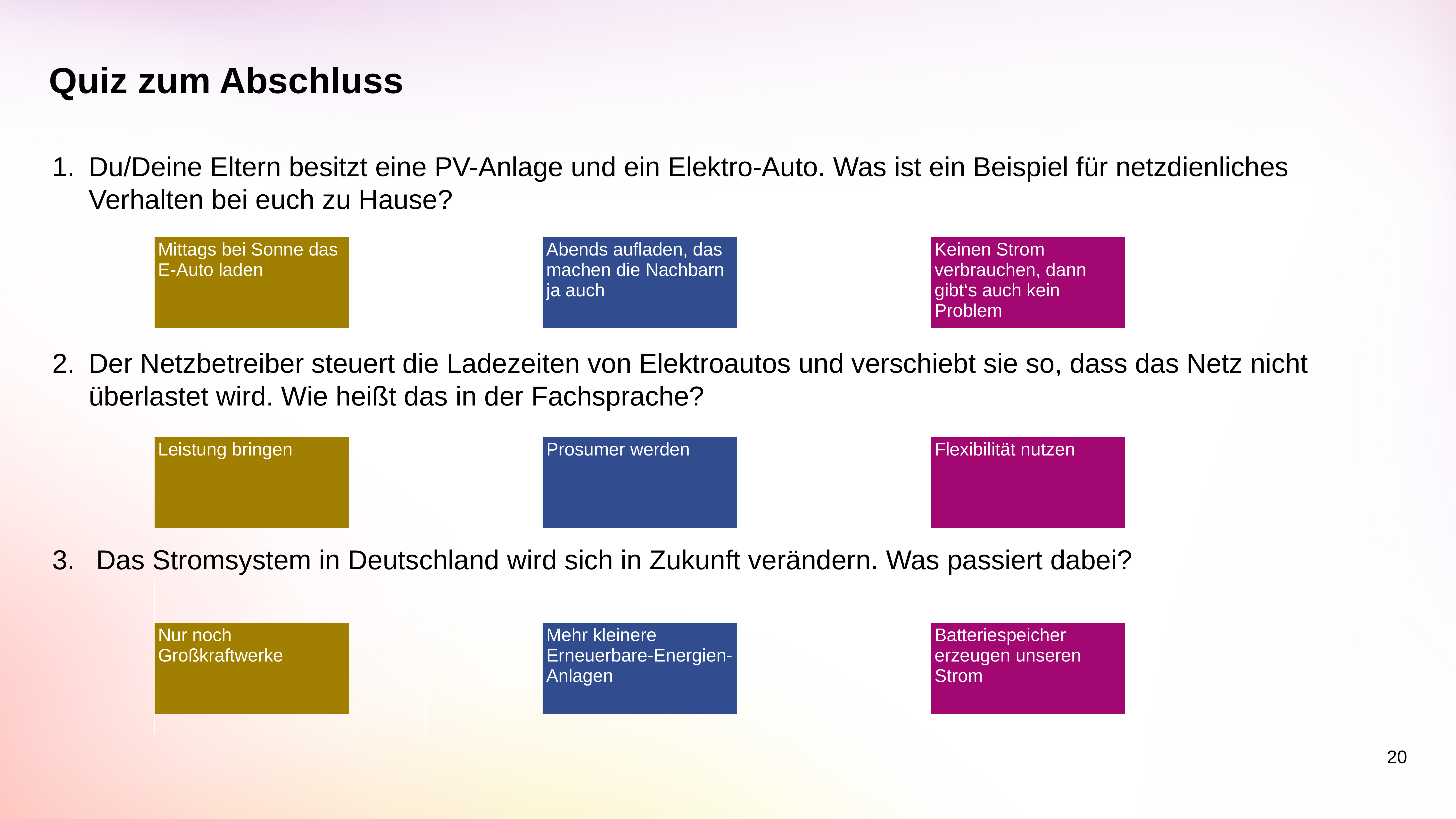

# Quiz zum Abschluss
Du/Deine Eltern besitzt eine PV-Anlage und ein Elektro-Auto. Was ist ein Beispiel für netzdienliches Verhalten bei euch zu Hause?

Der Netzbetreiber steuert die Ladezeiten von Elektroautos und verschiebt sie so, dass das Netz nicht überlastet wird. Wie heißt das in der Fachsprache?

 Das Stromsystem in Deutschland wird sich in Zukunft verändern. Was passiert dabei?

| Mittags bei Sonne das E-Auto laden |  | Abends aufladen, das machen die Nachbarn ja auch |  | Keinen Strom verbrauchen, dann gibt‘s auch kein Problem |
| --- | --- | --- | --- | --- |
| Leistung bringen |  | Prosumer werden |  | Flexibilität nutzen |
| --- | --- | --- | --- | --- |
| Nur noch Großkraftwerke |  | Mehr kleinere Erneuerbare-Energien-Anlagen |  | Batteriespeicher erzeugen unseren Strom |
| --- | --- | --- | --- | --- |
20